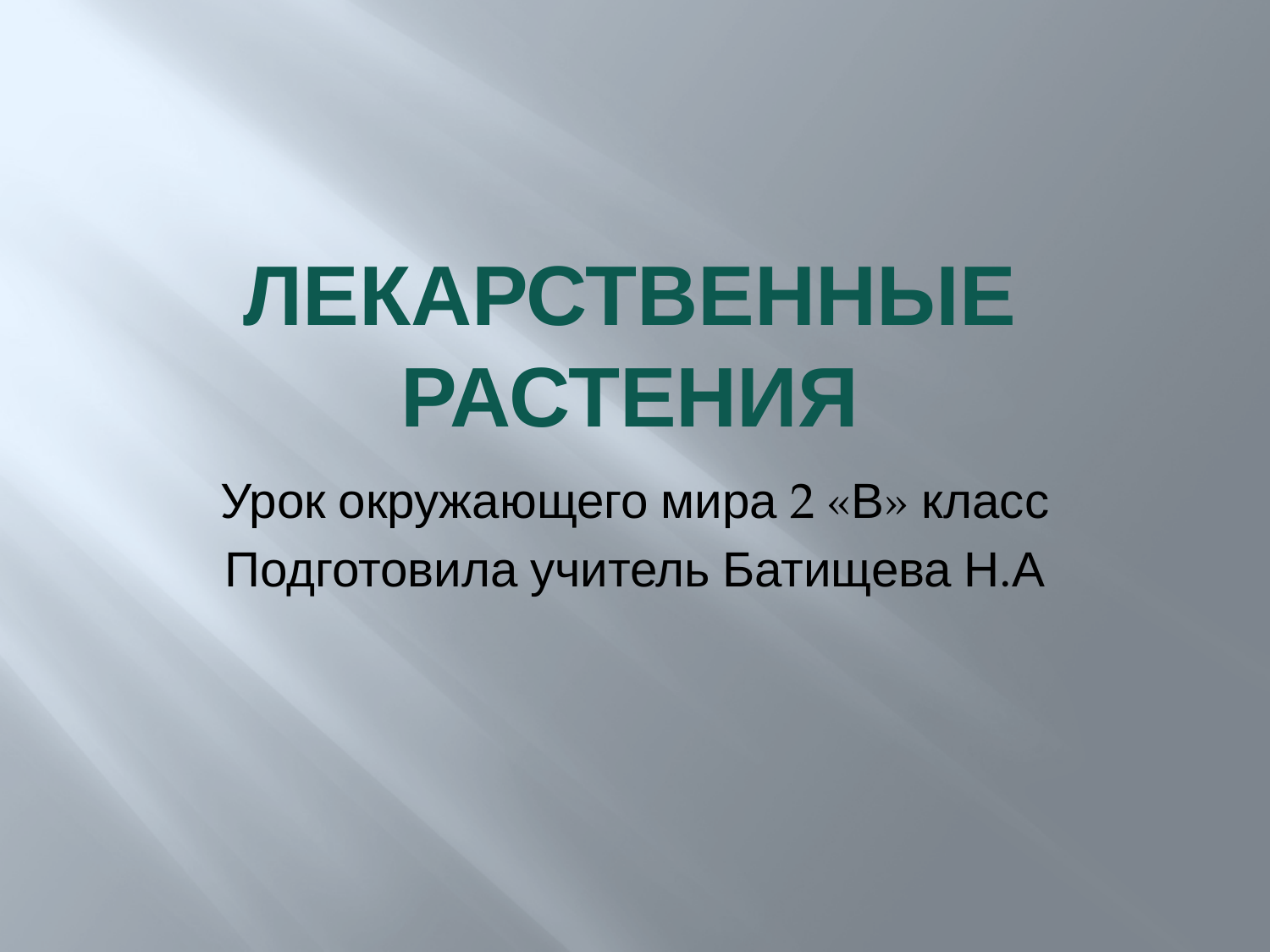

# Лекарственные растения
Урок окружающего мира 2 «В» класс
Подготовила учитель Батищева Н.А